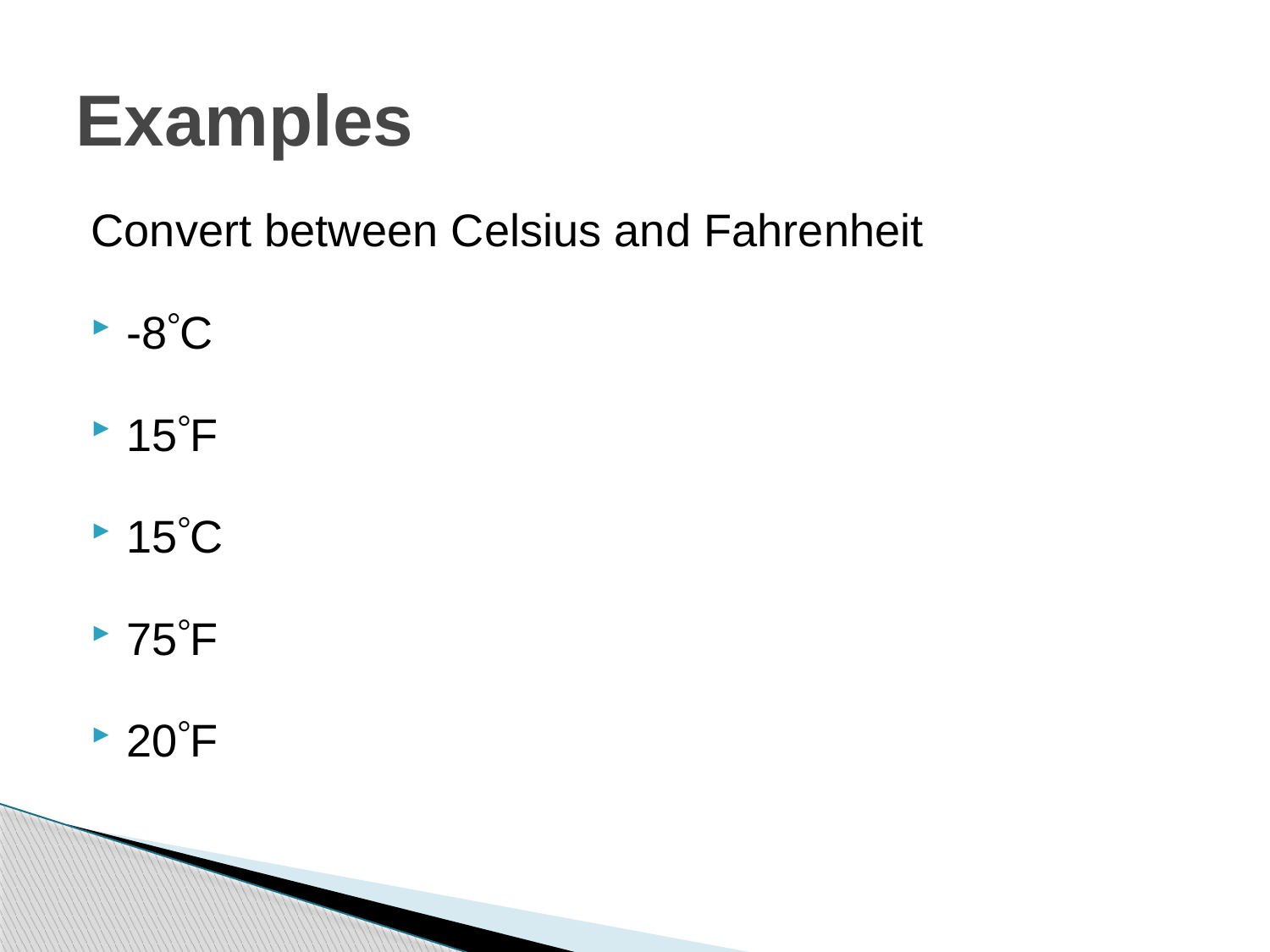

# Examples
Convert between Celsius and Fahrenheit

-8°C

15°F

15°C

75°F

20°F